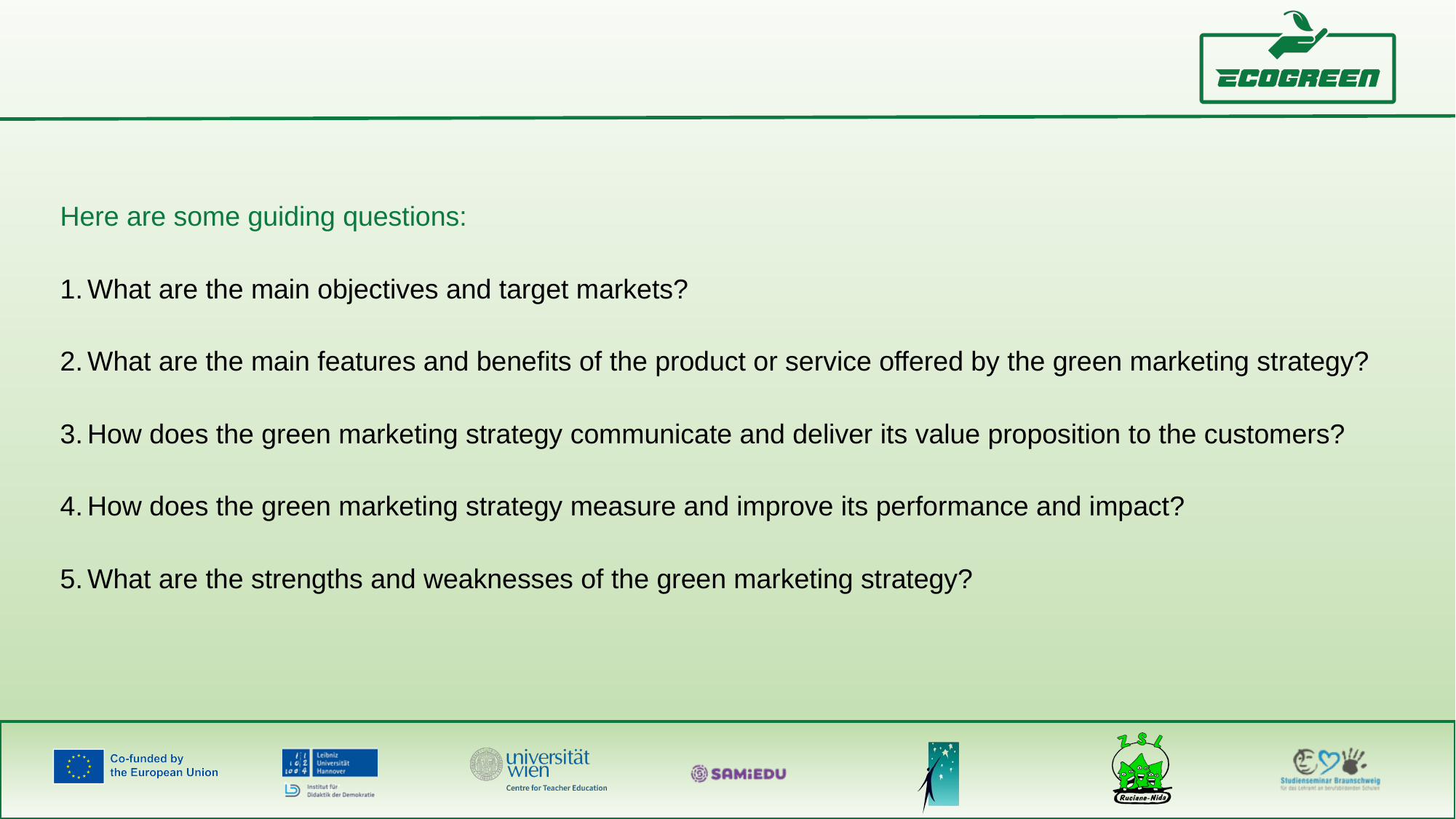

Here are some guiding questions:
What are the main objectives and target markets?
What are the main features and benefits of the product or service offered by the green marketing strategy?
How does the green marketing strategy communicate and deliver its value proposition to the customers?
How does the green marketing strategy measure and improve its performance and impact?
What are the strengths and weaknesses of the green marketing strategy?